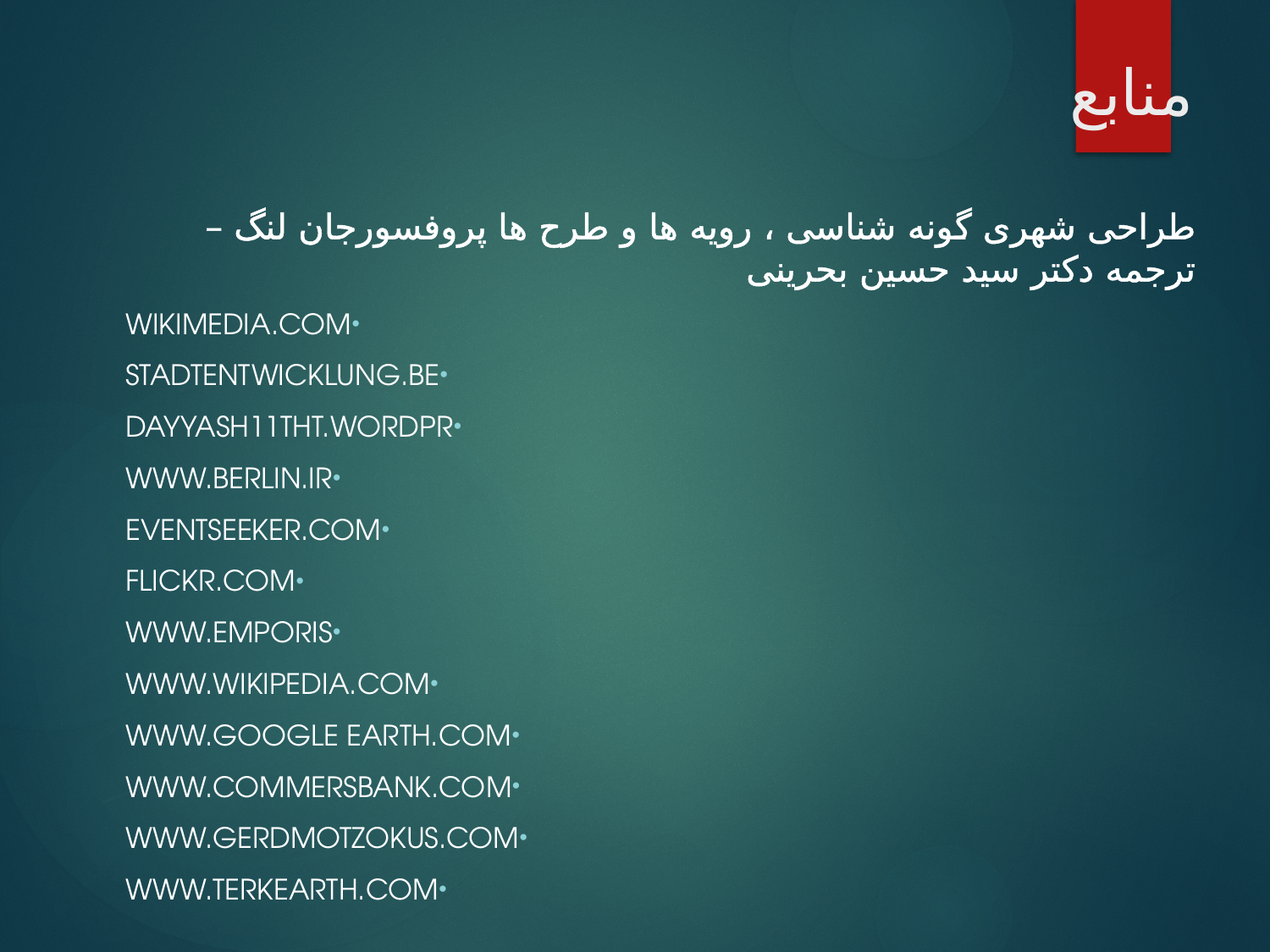

# منابع

طراحی شهری گونه شناسی ، رویه ها و طرح ها پروفسورجان لنگ – ترجمه دکتر سید حسین بحرینی
Wikimedia.com
stadtentwicklung.be
dayyash11tht.wordpr
www.berlin.ir
Eventseeker.com
flickr.com
www.emporis
www.wikipedia.com
www.google earth.com
www.commersbank.com
www.gerdmotzokus.com
www.terkearth.com